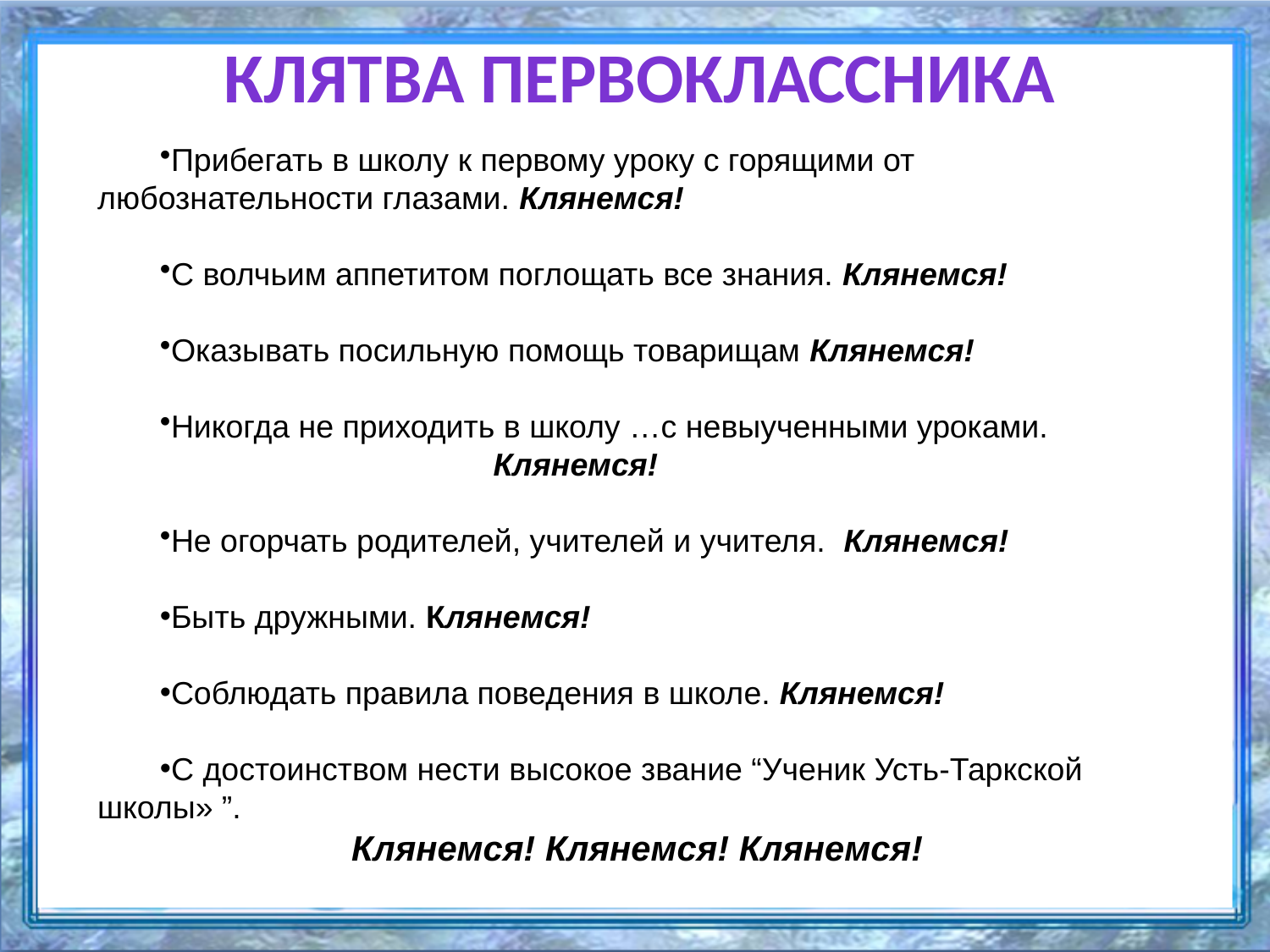

Клятва первоклассника
Прибегать в школу к первому уроку с горящими от 	любознательности глазами. Клянемся!

С волчьим аппетитом поглощать все знания. Клянемся!

Оказывать посильную помощь товарищам Клянемся!

Никогда не приходить в школу …с невыученными уроками. 			                Клянемся!

Не огорчать родителей, учителей и учителя.  Клянемся!

Быть дружными. Клянемся!

Соблюдать правила поведения в школе. Клянемся!

С достоинством нести высокое звание “Ученик Усть-Таркской школы» ”.
		Клянемся! Клянемся! Клянемся!